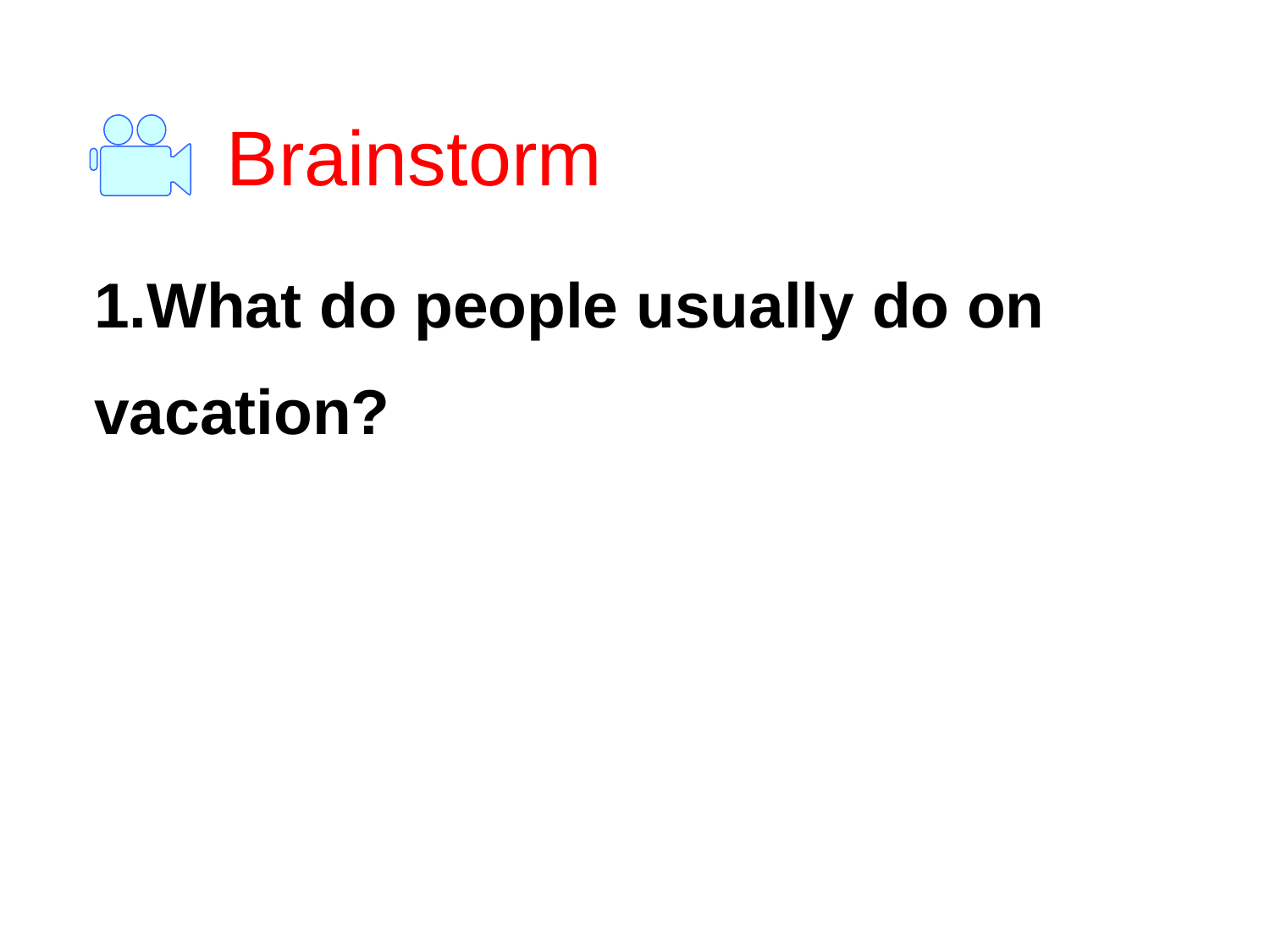

Brainstorm

1.What do people usually do on vacation?